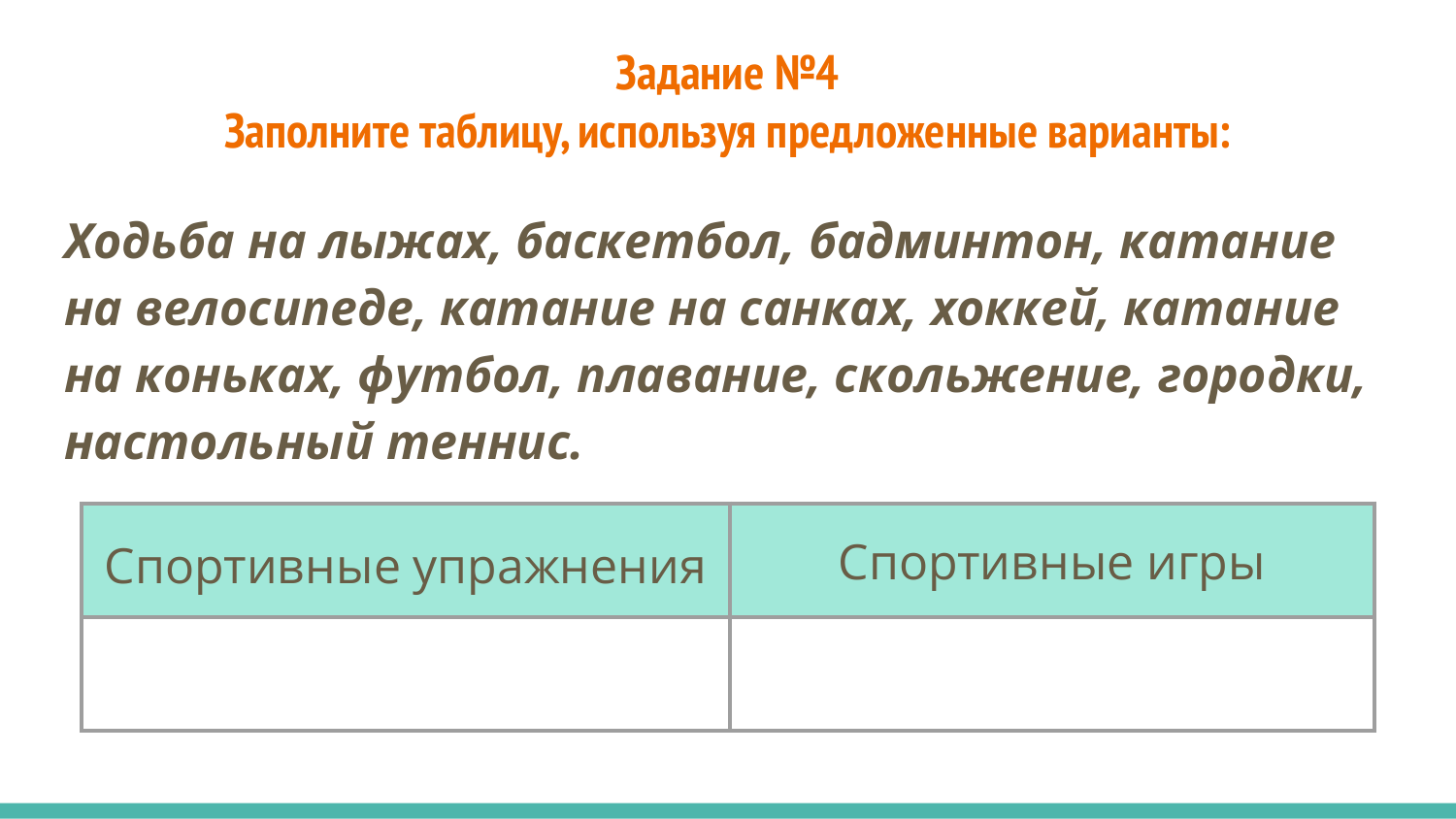

# Задание №4
Заполните таблицу, используя предложенные варианты:

Ходьба на лыжах, баскетбол, бадминтон, катание на велосипеде, катание на санках, хоккей, катание на коньках, футбол, плавание, скольжение, городки, настольный теннис.

| Спортивные упражнения | Спортивные игры |
| --- | --- |
|  |  |